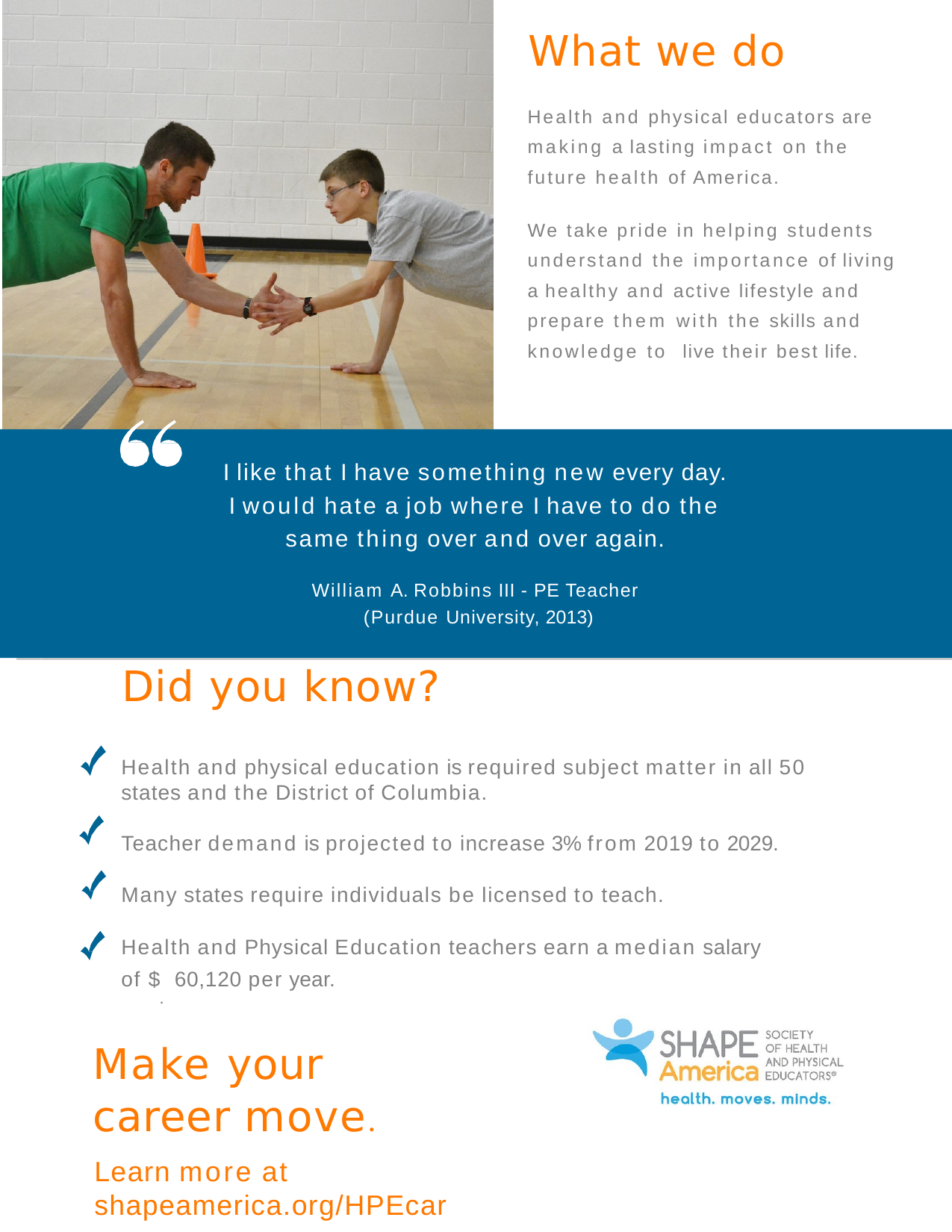

# What we do
Health and physical educators are  making a lasting impact on the  future health of America.

We take pride in helping students  understand the importance of living
a healthy and active lifestyle and  prepare them with the skills and  knowledge to  live their best life.

I like that I have something new every day.  I would hate a job where I have to do the  same thing over and over again.
William A. Robbins III - PE Teacher  (Purdue University, 2013)
Did you know?

Health and physical education is required subject matter in all 50
states and the District of Columbia.
Teacher demand is projected to increase 3% from 2019 to 2029.
Many states require individuals be licensed to teach.

Health and Physical Education teachers earn a median salary
of $. 60,120 per year.

Make your career move.
Learn more at shapeamerica.org/HPEcareers
Source: Bureau of Labor Statistics. (2019). Occupational outlook handbook. http://www.bls.gov/ooh/